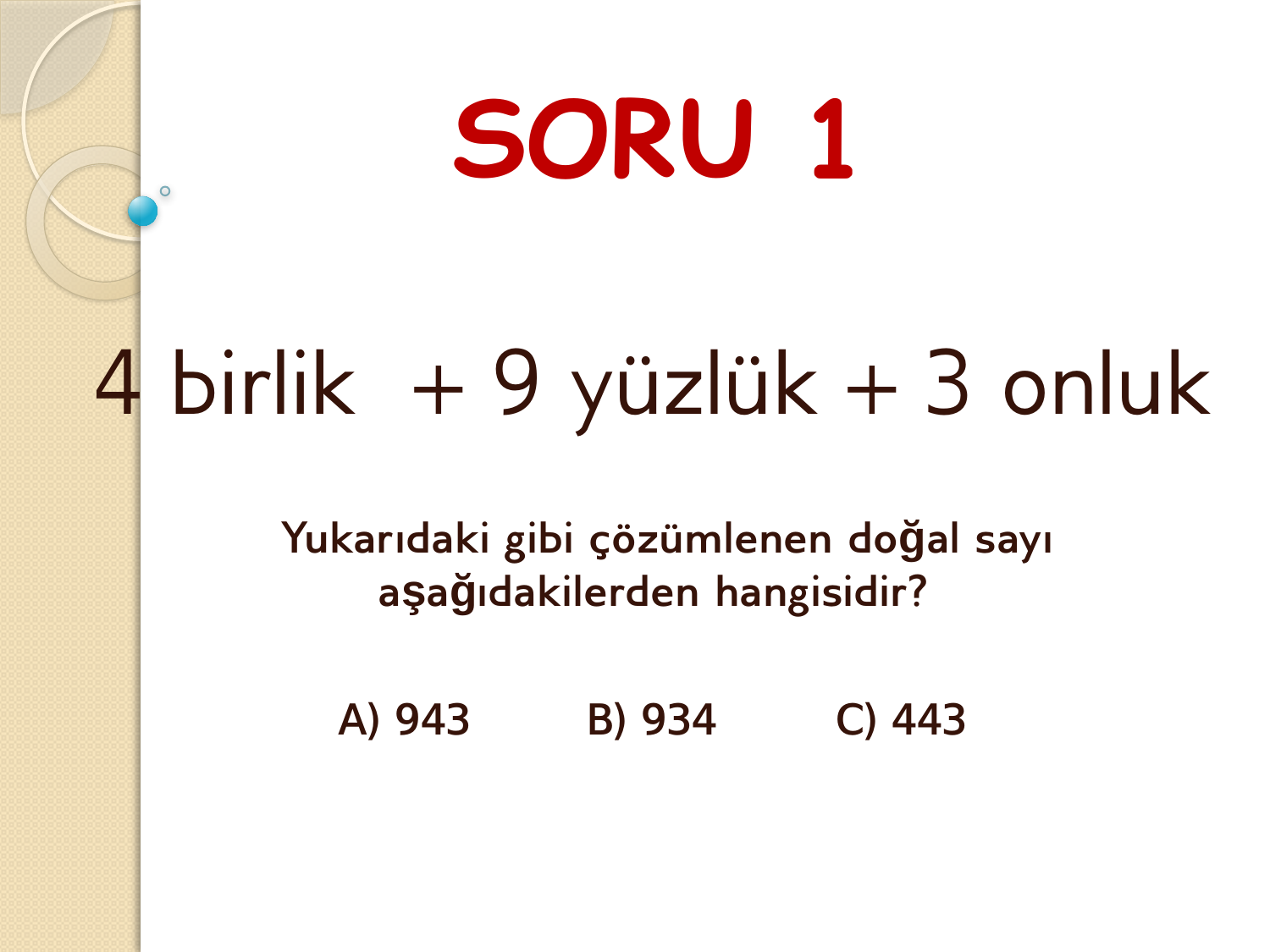

# SORU 1

4 birlik   + 9 yüzlük + 3 onluk

  Yukarıdaki gibi çözümlenen doğal sayı aşağıdakilerden hangisidir?

A) 943	B) 934	C) 443